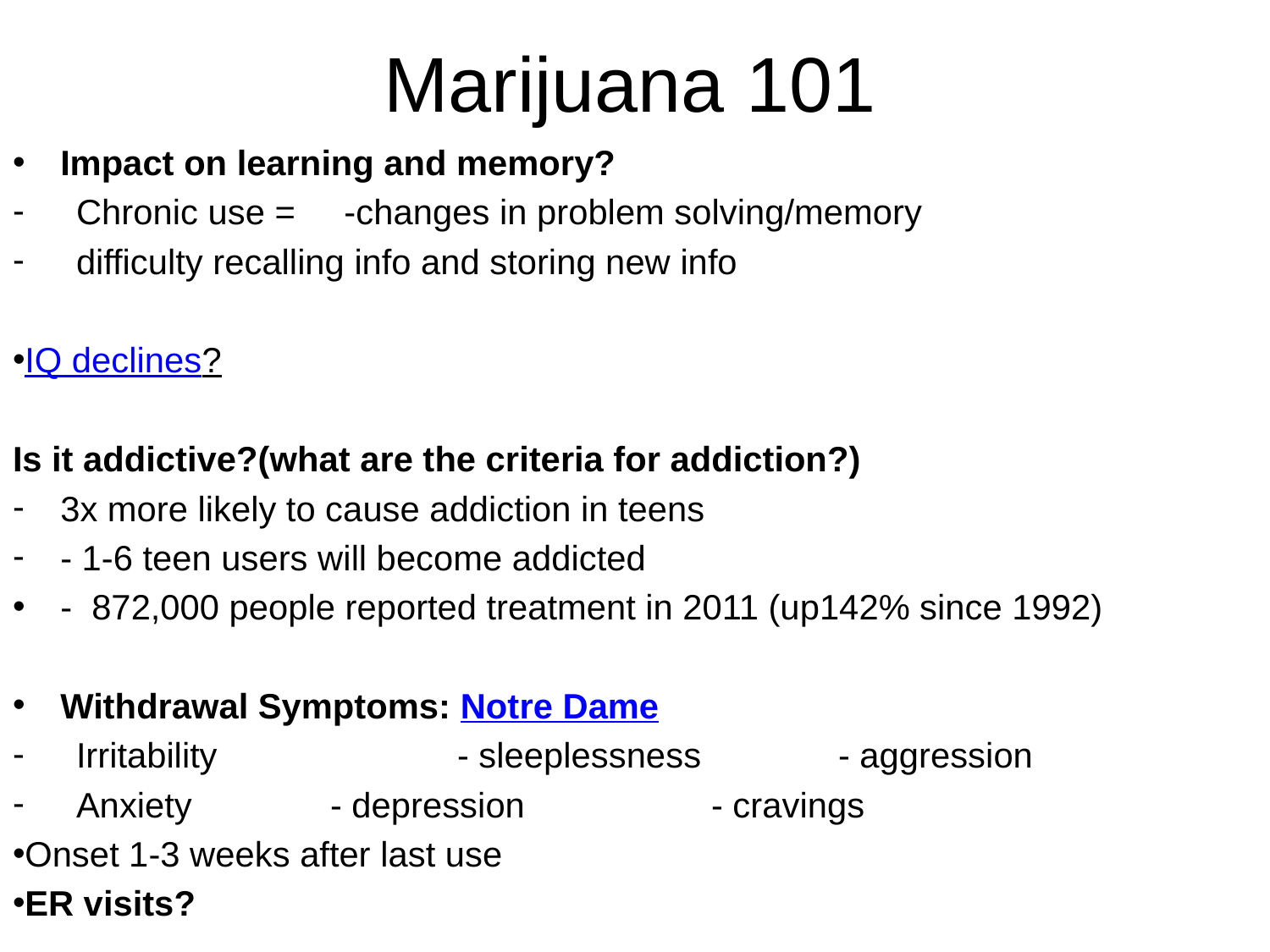

# Marijuana 101

Impact on learning and memory?
Chronic use =     -changes in problem solving/memory
difficulty recalling info and storing new info

IQ declines?

Is it addictive?(what are the criteria for addiction?)
3x more likely to cause addiction in teens
- 1-6 teen users will become addicted
-  872,000 people reported treatment in 2011 (up142% since 1992)

Withdrawal Symptoms: Notre Dame
Irritability		- sleeplessness		- aggression
Anxiety		- depression		- cravings
Onset 1-3 weeks after last use
ER visits?